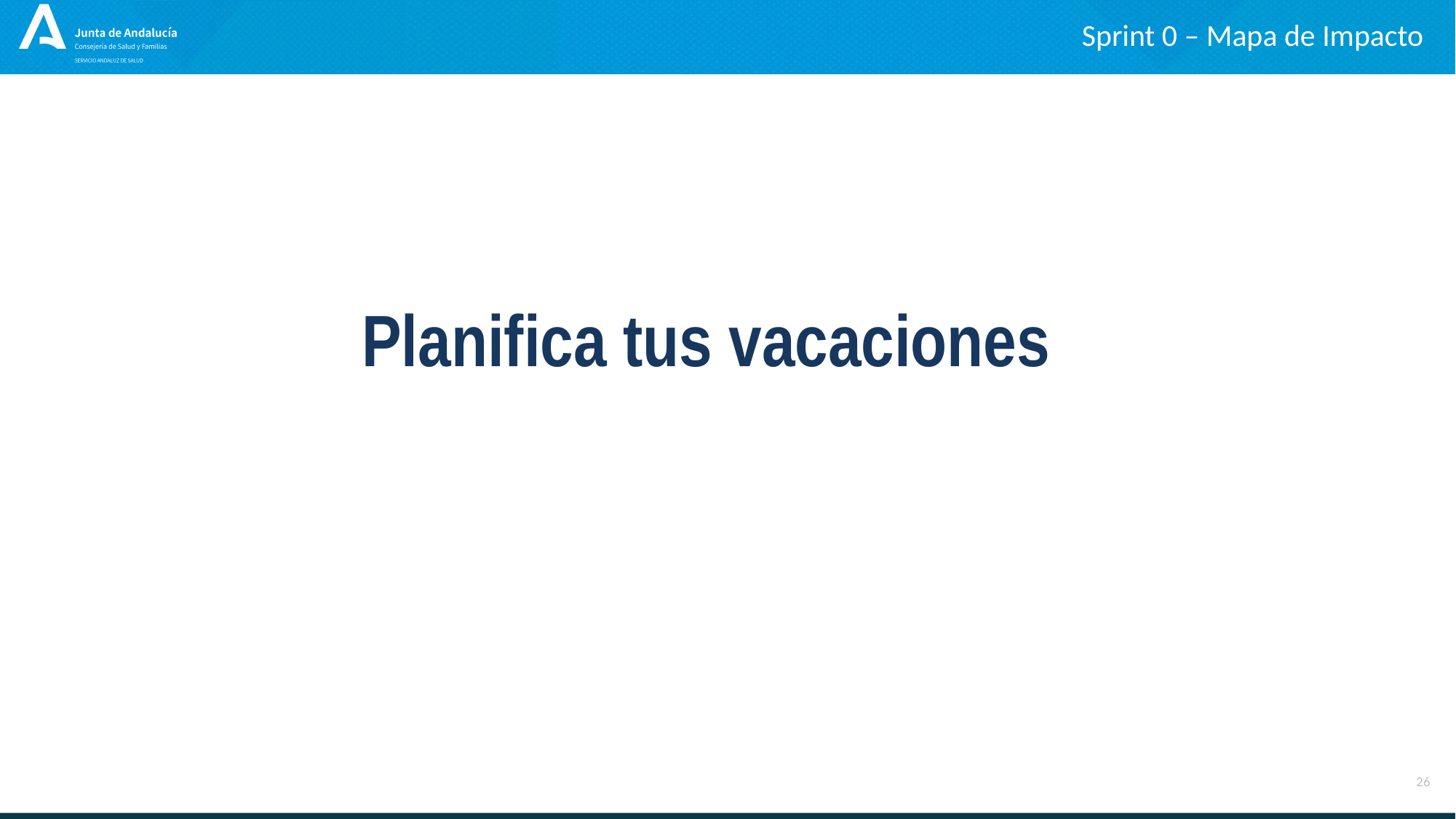

Sprint 0 – Mapa de Impacto
Planifica tus vacaciones
26